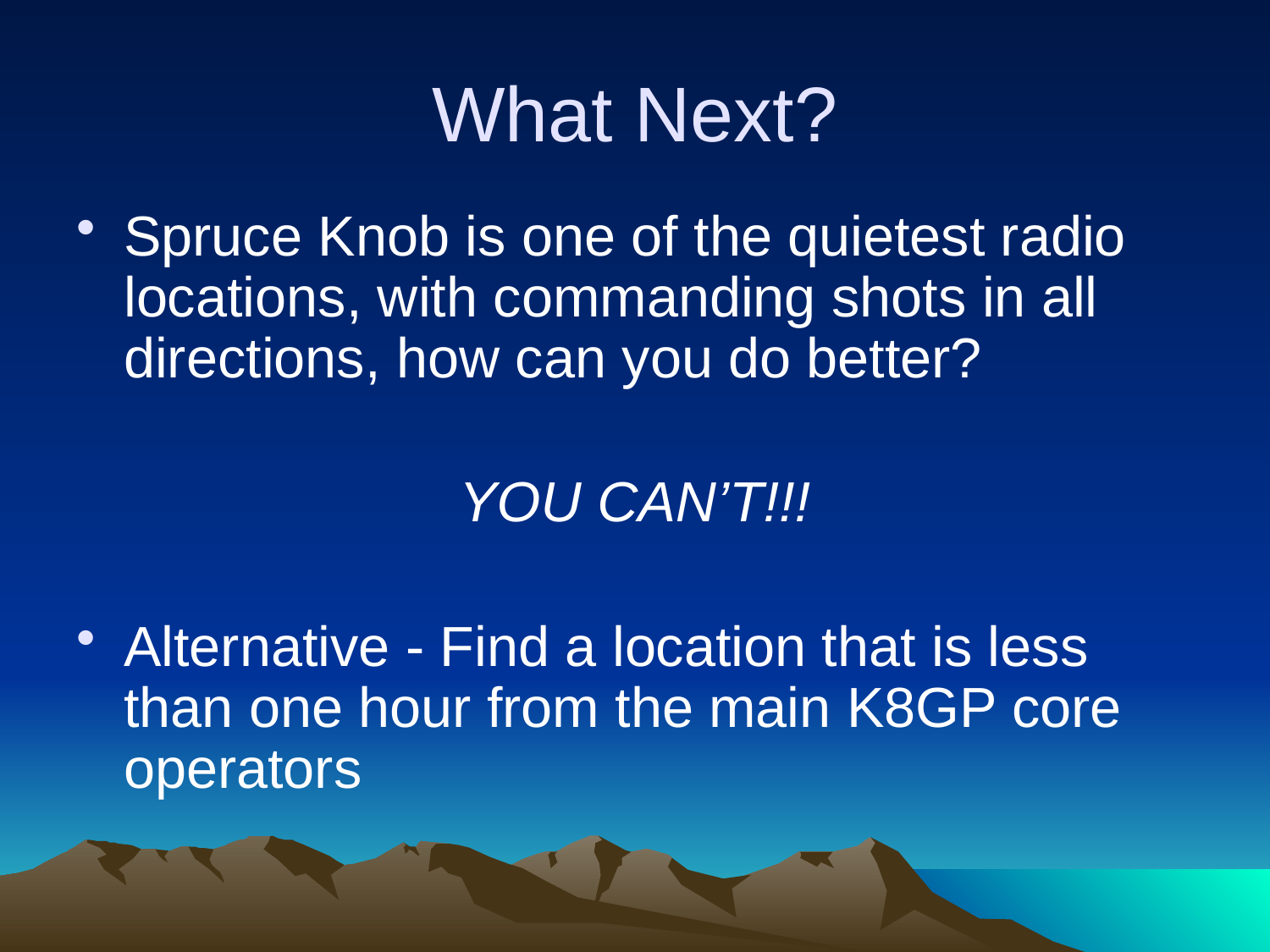

# What Next?
Spruce Knob is one of the quietest radio locations, with commanding shots in all directions, how can you do better?

YOU CAN’T!!!

Alternative - Find a location that is less than one hour from the main K8GP core operators